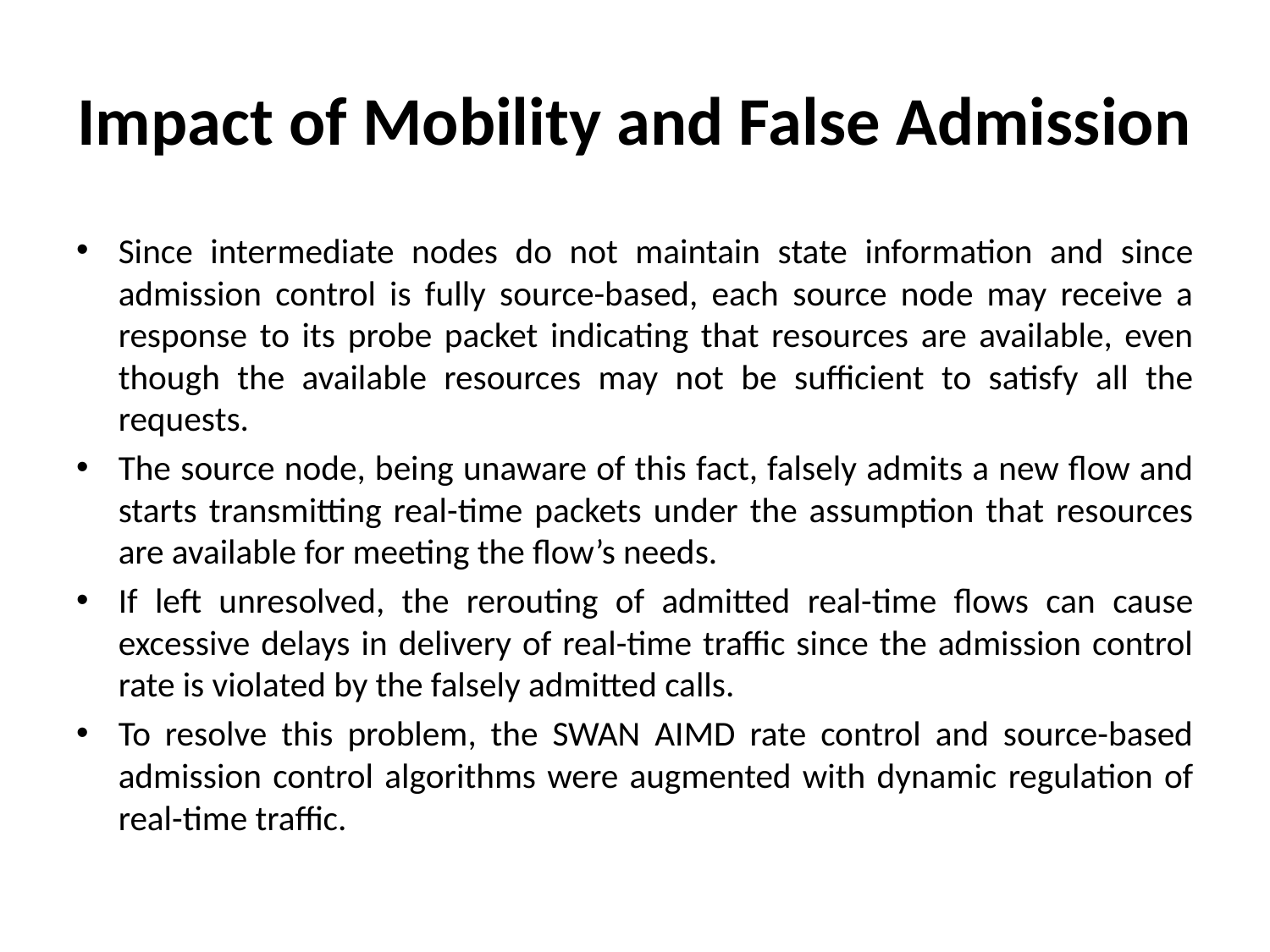

# Impact of Mobility and False Admission
Since intermediate nodes do not maintain state information and since admission control is fully source-based, each source node may receive a response to its probe packet indicating that resources are available, even though the available resources may not be sufficient to satisfy all the requests.
The source node, being unaware of this fact, falsely admits a new flow and starts transmitting real-time packets under the assumption that resources are available for meeting the flow’s needs.
If left unresolved, the rerouting of admitted real-time flows can cause excessive delays in delivery of real-time traffic since the admission control rate is violated by the falsely admitted calls.
To resolve this problem, the SWAN AIMD rate control and source-based admission control algorithms were augmented with dynamic regulation of real-time traffic.